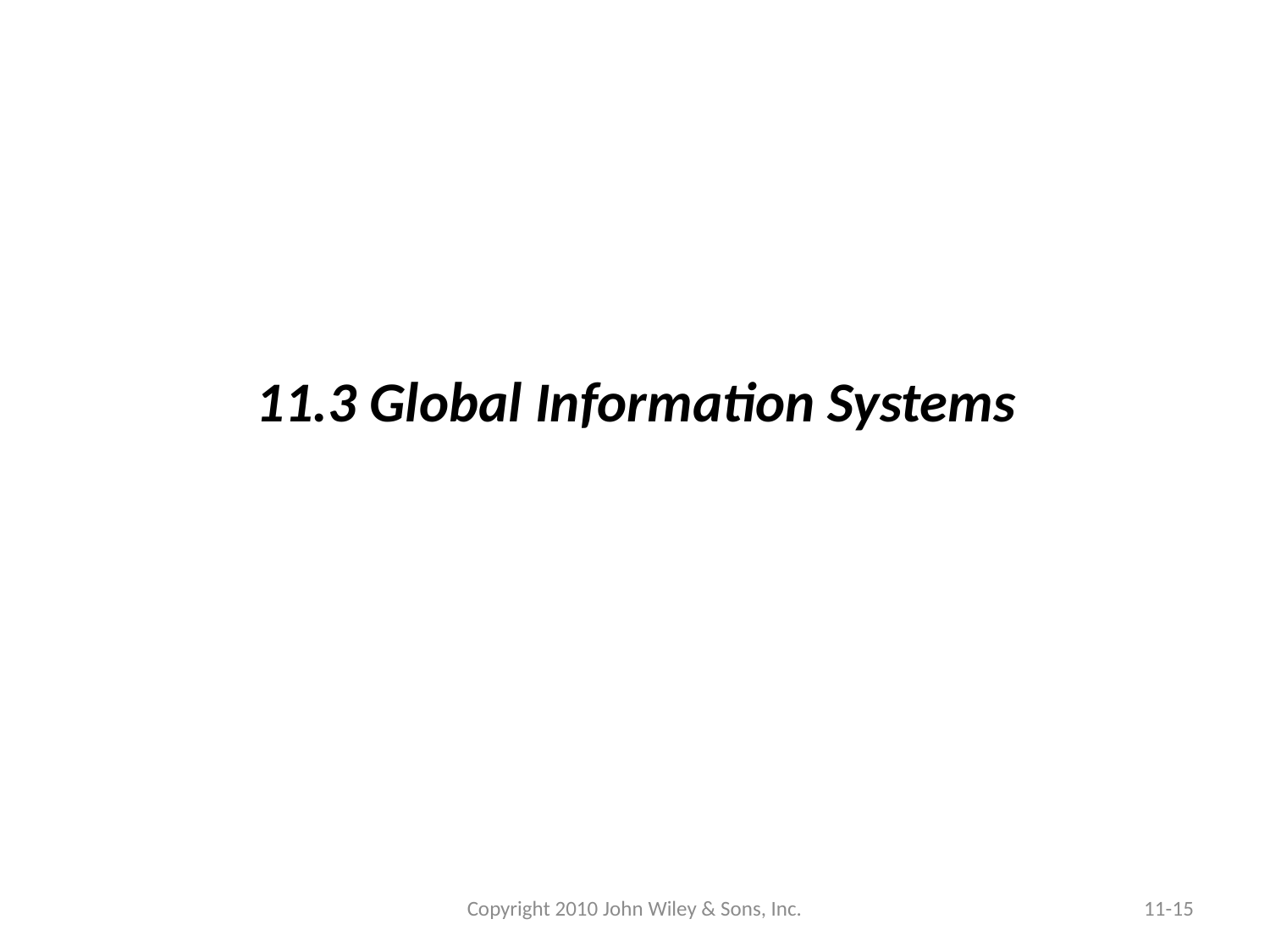

11.3 Global Information Systems
Copyright 2010 John Wiley & Sons, Inc.
11-15